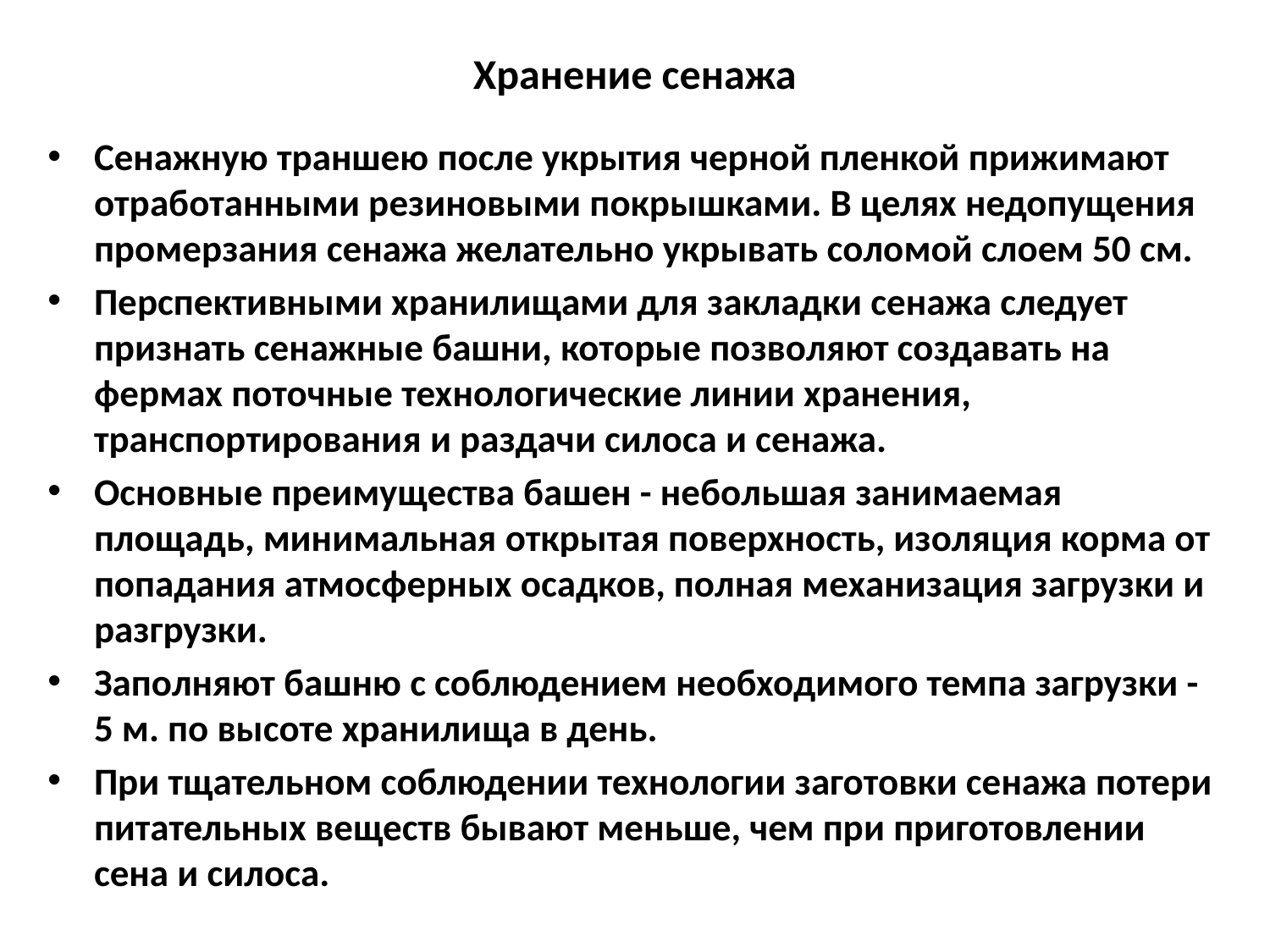

# Хранение сенажа
Сенажную траншею после укрытия черной пленкой прижимают отработанными резиновыми покрышками. В целях недопущения промерзания сенажа желательно укрывать соломой слоем 50 см.
Перспективными хранилищами для закладки сенажа следует признать сенажные башни, которые позволяют создавать на фермах поточные технологические линии хранения, транспортирования и раздачи силоса и сенажа.
Основные преимущества башен - небольшая занимаемая площадь, минимальная открытая поверхность, изоляция корма от попадания атмосферных осадков, полная механизация загрузки и разгрузки.
Заполняют башню с соблюдением необходимого темпа загрузки - 5 м. по высоте хранилища в день.
При тщательном соблюдении технологии заготовки сенажа потери питательных веществ бывают меньше, чем при приготовлении сена и силоса.